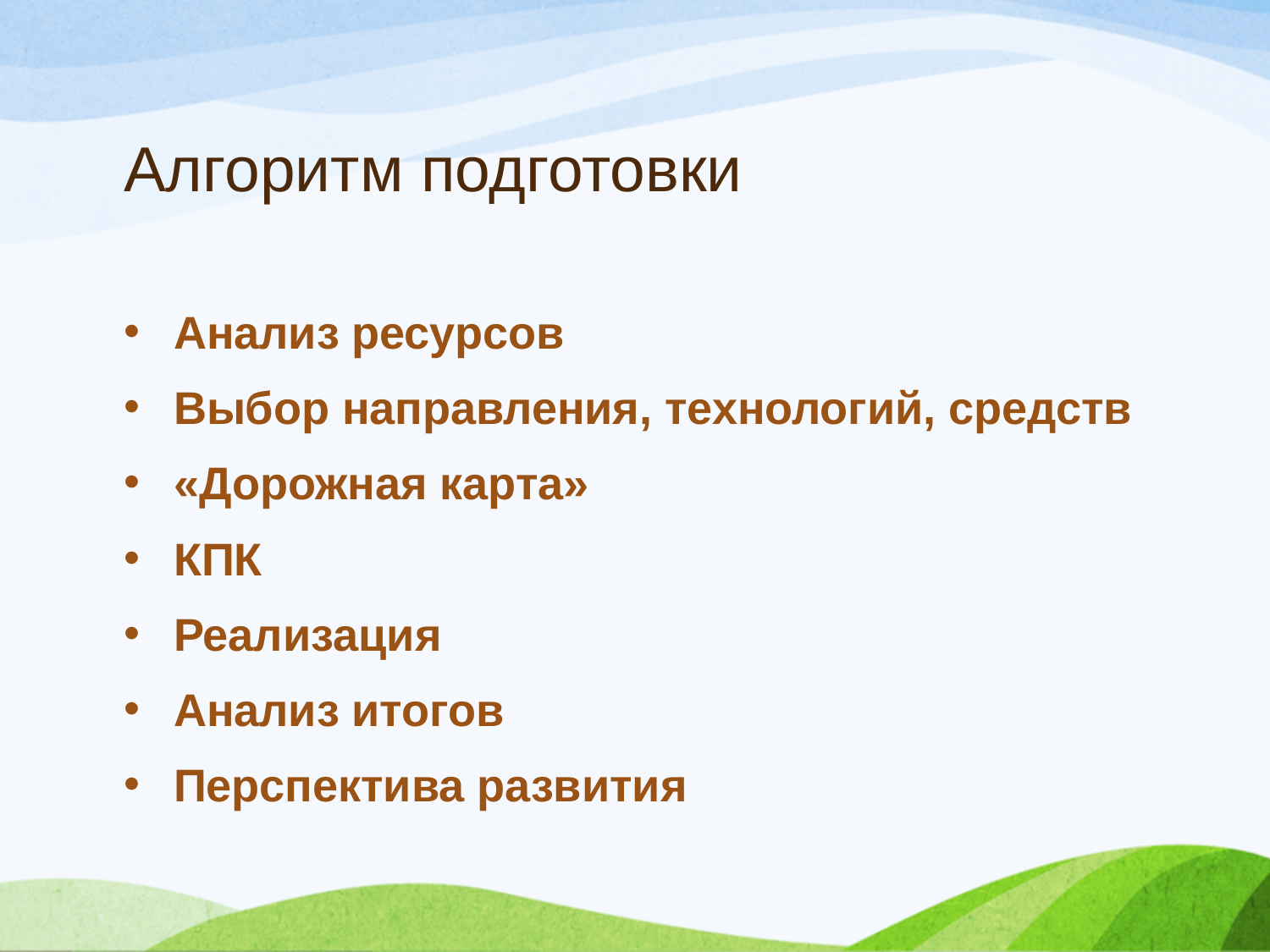

# Алгоритм подготовки

Анализ ресурсов
Выбор направления, технологий, средств
«Дорожная карта»
КПК
Реализация
Анализ итогов
Перспектива развития